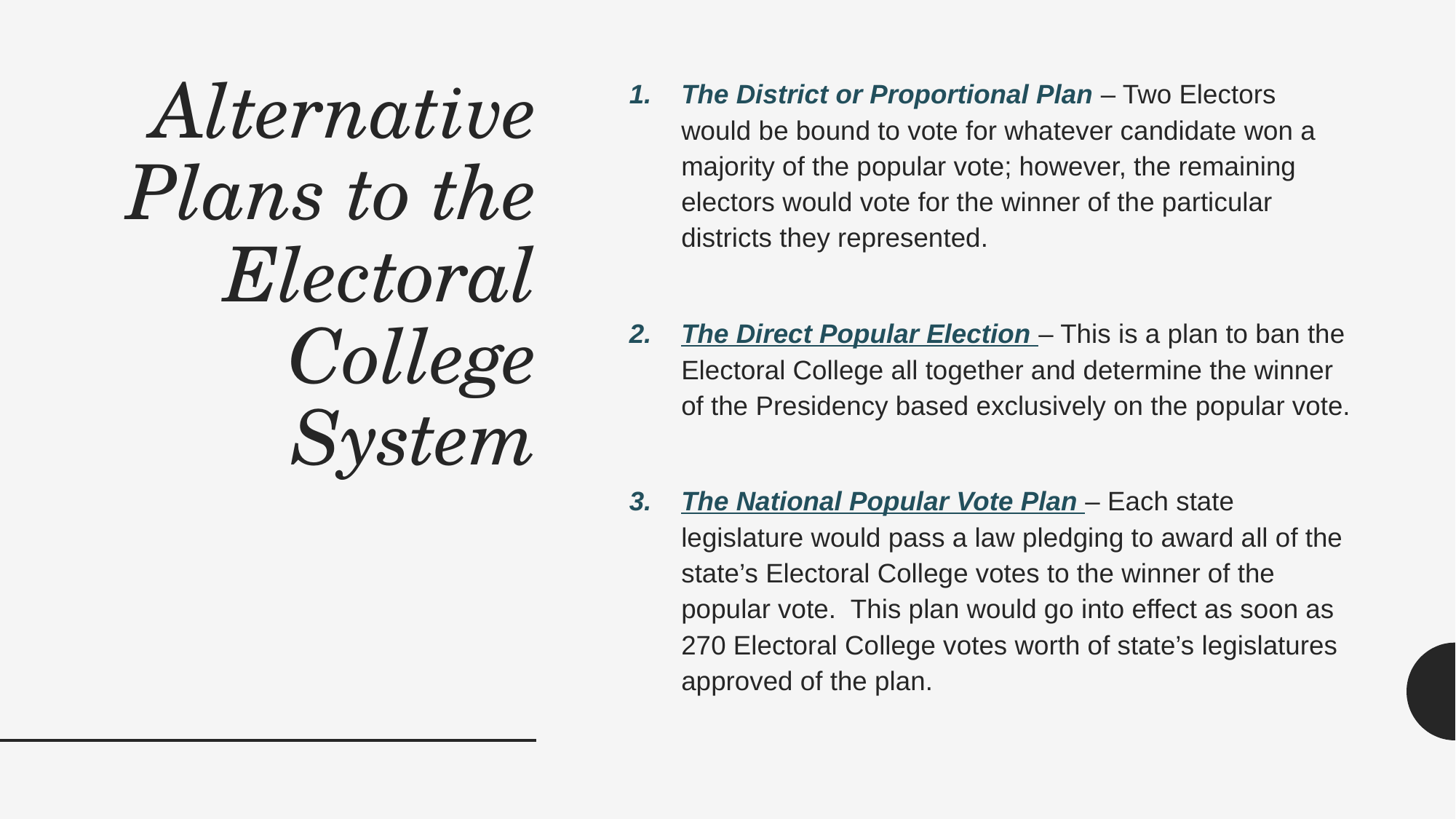

# Alternative Plans to the Electoral College System
The District or Proportional Plan – Two Electors would be bound to vote for whatever candidate won a majority of the popular vote; however, the remaining electors would vote for the winner of the particular districts they represented.

The Direct Popular Election – This is a plan to ban the Electoral College all together and determine the winner of the Presidency based exclusively on the popular vote.

The National Popular Vote Plan – Each state legislature would pass a law pledging to award all of the state’s Electoral College votes to the winner of the popular vote.  This plan would go into effect as soon as 270 Electoral College votes worth of state’s legislatures approved of the plan.